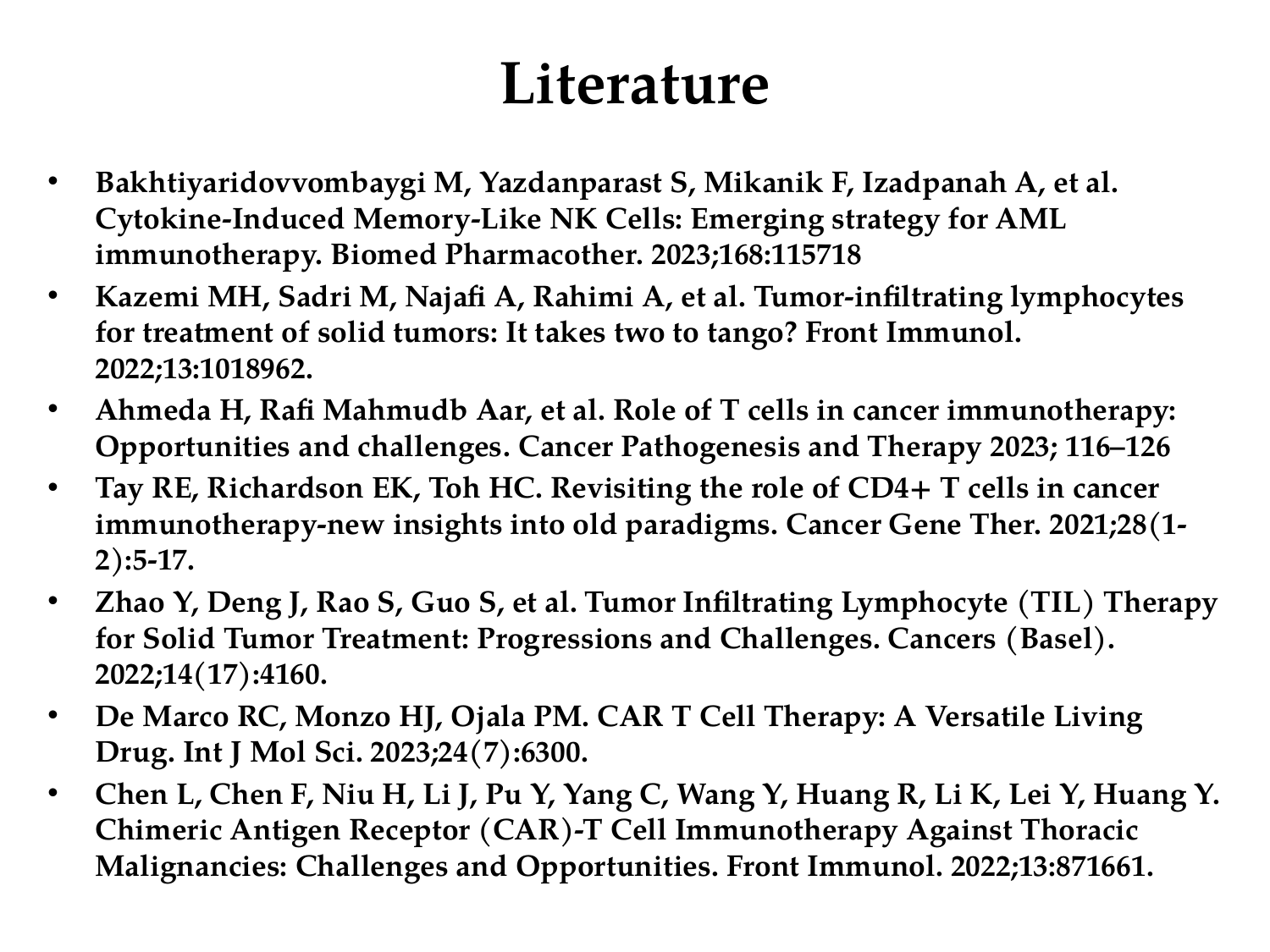

# Literature
Bakhtiyaridovvombaygi M, Yazdanparast S, Mikanik F, Izadpanah A, et al. Cytokine-Induced Memory-Like NK Cells: Emerging strategy for AML immunotherapy. Biomed Pharmacother. 2023;168:115718
Kazemi MH, Sadri M, Najafi A, Rahimi A, et al. Tumor-infiltrating lymphocytes for treatment of solid tumors: It takes two to tango? Front Immunol. 2022;13:1018962.
Ahmeda H, Rafi Mahmudb Aar, et al. Role of T cells in cancer immunotherapy: Opportunities and challenges. Cancer Pathogenesis and Therapy 2023; 116–126
Tay RE, Richardson EK, Toh HC. Revisiting the role of CD4+ T cells in cancer immunotherapy-new insights into old paradigms. Cancer Gene Ther. 2021;28(1-2):5-17.
Zhao Y, Deng J, Rao S, Guo S, et al. Tumor Infiltrating Lymphocyte (TIL) Therapy for Solid Tumor Treatment: Progressions and Challenges. Cancers (Basel). 2022;14(17):4160.
De Marco RC, Monzo HJ, Ojala PM. CAR T Cell Therapy: A Versatile Living Drug. Int J Mol Sci. 2023;24(7):6300.
Chen L, Chen F, Niu H, Li J, Pu Y, Yang C, Wang Y, Huang R, Li K, Lei Y, Huang Y. Chimeric Antigen Receptor (CAR)-T Cell Immunotherapy Against Thoracic Malignancies: Challenges and Opportunities. Front Immunol. 2022;13:871661.